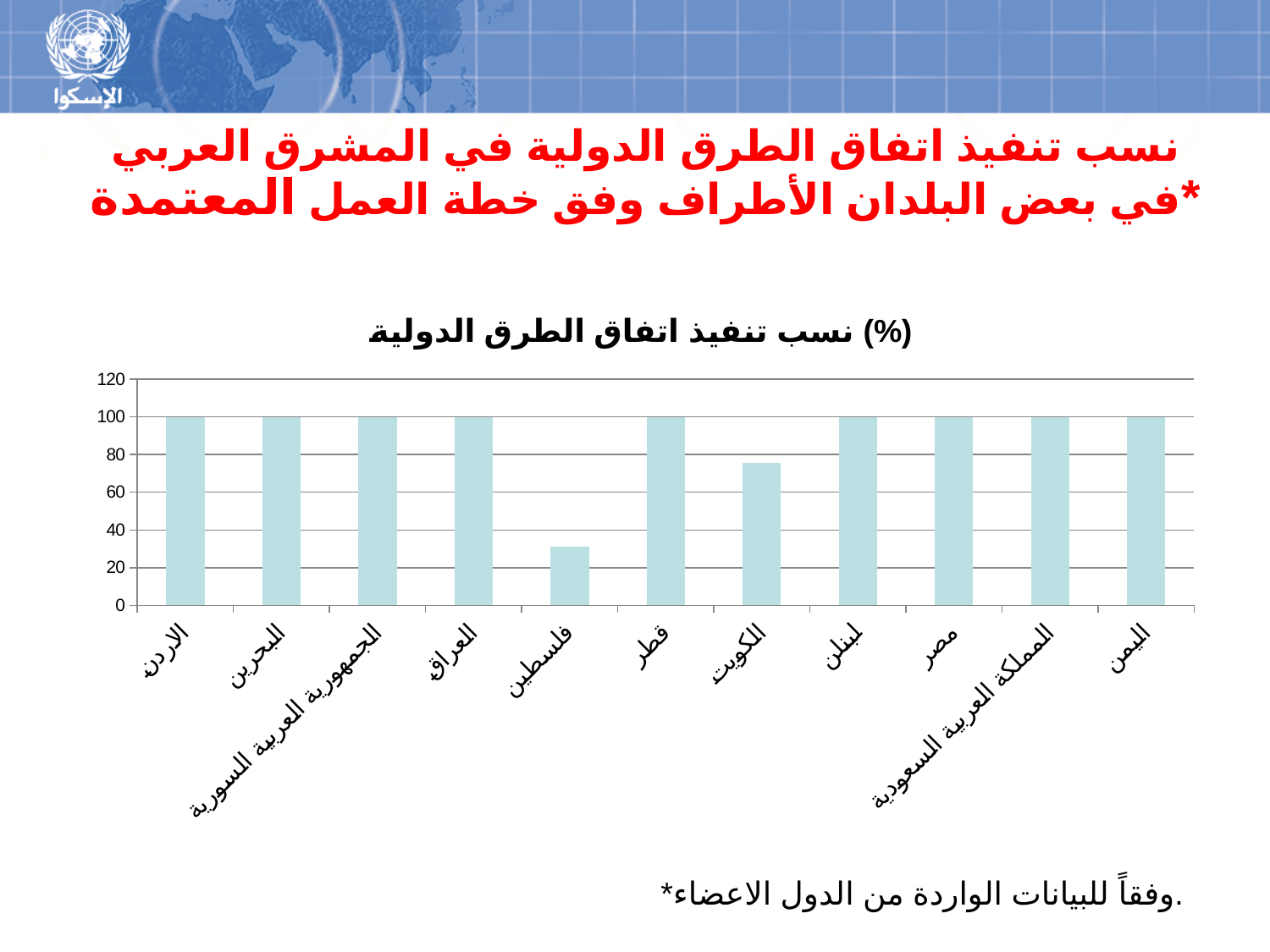

# نسب تنفيذ اتفاق الطرق الدولية في المشرق العربي في بعض البلدان الأطراف وفق خطة العمل المعتمدة*

### Chart: نسب تنفيذ اتفاق الطرق الدولية (%)

| Category |  |
|---|---|
| الاردن | 100.0 |
| البحرين | 100.0 |
| الجمهورية العربية السورية | 100.0 |
| العراق | 100.0 |
| فلسطين | 31.3 |
| قطر | 100.0 |
| الكويت | 75.7 |
| لبنلن | 100.0 |
| مصر | 100.0 |
| المملكة العربية السعودية | 100.0 |
| اليمن | 100.0 |
*وفقاً للبيانات الواردة من الدول الاعضاء.